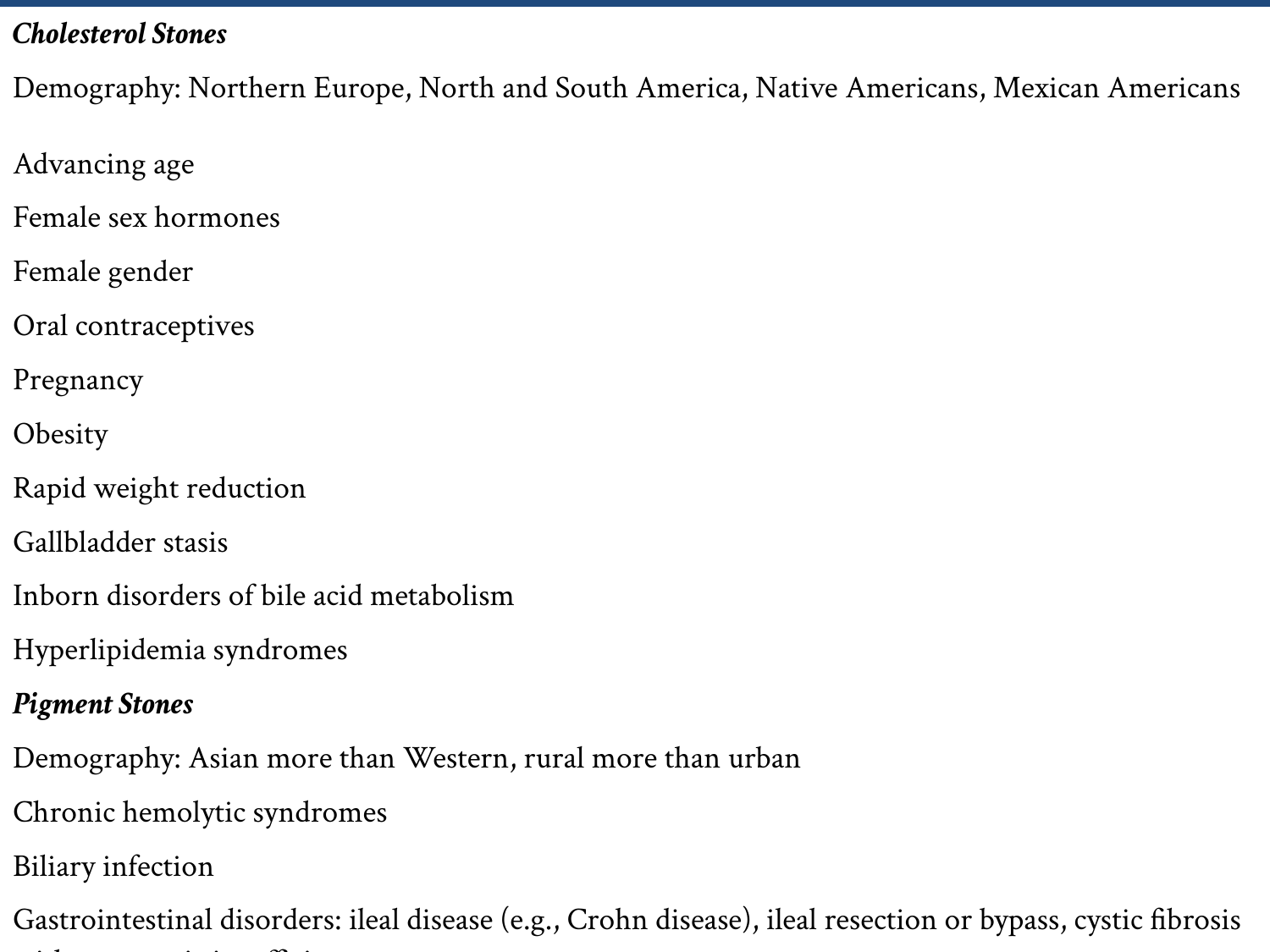

| Cholesterol Stones |
| --- |
| Demography: Northern Europe, North and South America, Native Americans, Mexican Americans |
| Advancing age |
| Female sex hormones |
| Female gender |
| Oral contraceptives |
| Pregnancy |
| Obesity |
| Rapid weight reduction |
| Gallbladder stasis |
| Inborn disorders of bile acid metabolism |
| Hyperlipidemia syndromes |
| Pigment Stones |
| Demography: Asian more than Western, rural more than urban |
| Chronic hemolytic syndromes |
| Biliary infection |
| Gastrointestinal disorders: ileal disease (e.g., Crohn disease), ileal resection or bypass, cystic fibrosis with pancreatic insufficiency |